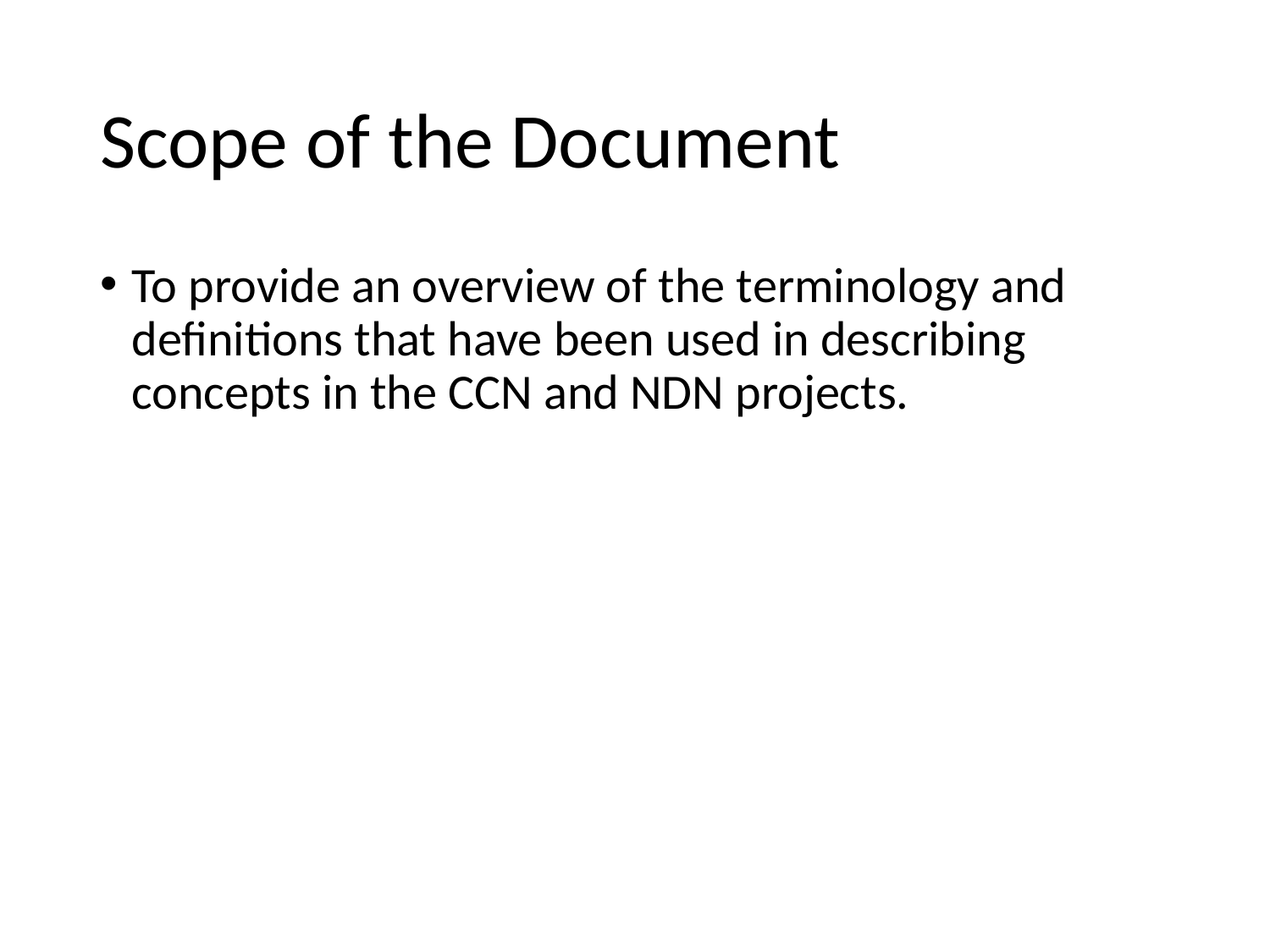

# Scope of the Document
To provide an overview of the terminology and definitions that have been used in describing concepts in the CCN and NDN projects.